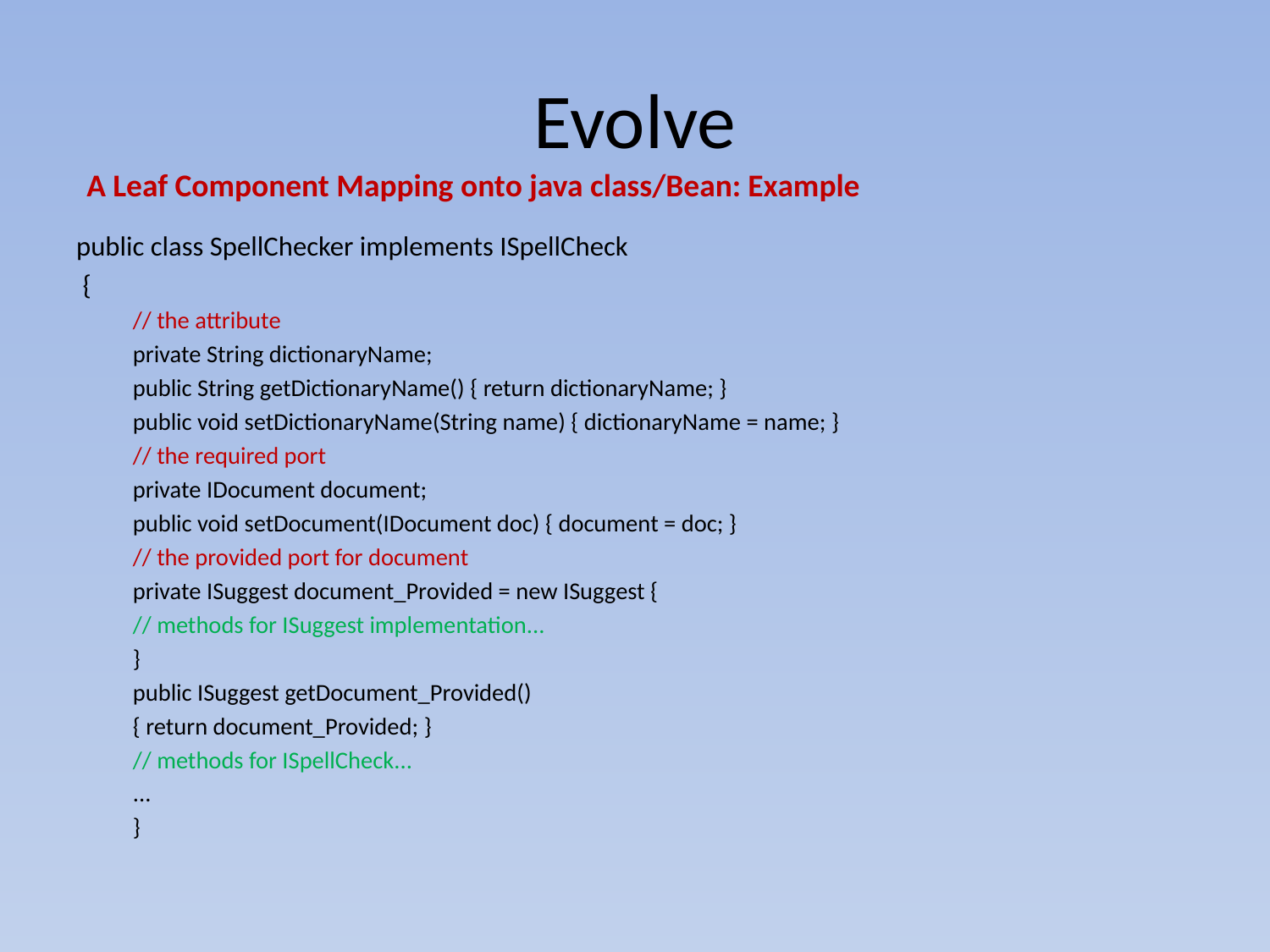

# Evolve
A Leaf Component Mapping onto java class/Bean: Example
public class SpellChecker implements ISpellCheck
 {
// the attribute
private String dictionaryName;
public String getDictionaryName() { return dictionaryName; }
public void setDictionaryName(String name) { dictionaryName = name; }
// the required port
private IDocument document;
public void setDocument(IDocument doc) { document = doc; }
// the provided port for document
private ISuggest document_Provided = new ISuggest {
// methods for ISuggest implementation...
}
public ISuggest getDocument_Provided()
{ return document_Provided; }
// methods for ISpellCheck...
...
}